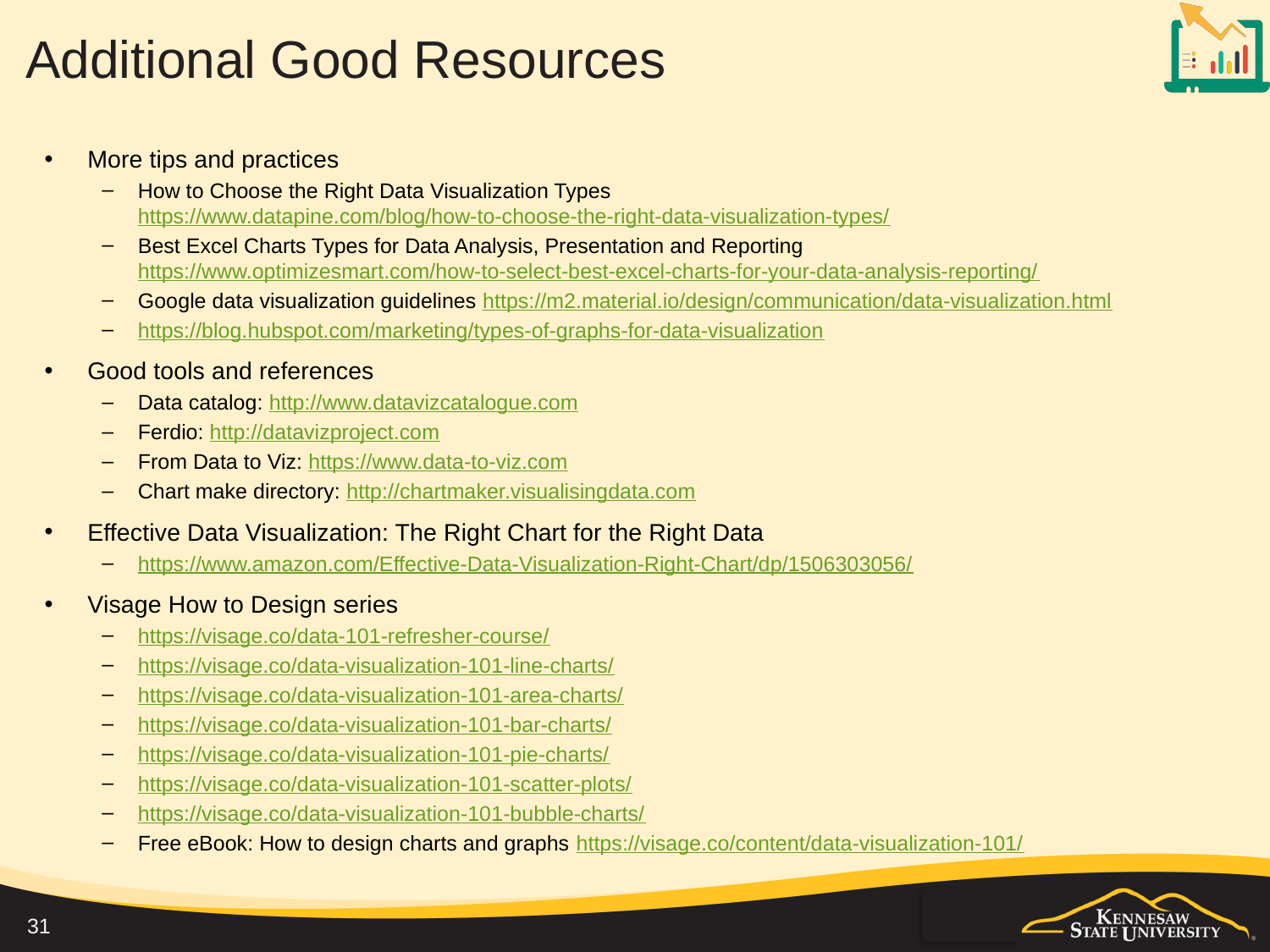

# Additional Good Resources
More tips and practices
How to Choose the Right Data Visualization Types https://www.datapine.com/blog/how-to-choose-the-right-data-visualization-types/
Best Excel Charts Types for Data Analysis, Presentation and Reporting https://www.optimizesmart.com/how-to-select-best-excel-charts-for-your-data-analysis-reporting/
Google data visualization guidelines https://m2.material.io/design/communication/data-visualization.html
https://blog.hubspot.com/marketing/types-of-graphs-for-data-visualization
Good tools and references
Data catalog: http://www.datavizcatalogue.com
Ferdio: http://datavizproject.com
From Data to Viz: https://www.data-to-viz.com
Chart make directory: http://chartmaker.visualisingdata.com
Effective Data Visualization: The Right Chart for the Right Data
https://www.amazon.com/Effective-Data-Visualization-Right-Chart/dp/1506303056/
Visage How to Design series
https://visage.co/data-101-refresher-course/
https://visage.co/data-visualization-101-line-charts/
https://visage.co/data-visualization-101-area-charts/
https://visage.co/data-visualization-101-bar-charts/
https://visage.co/data-visualization-101-pie-charts/
https://visage.co/data-visualization-101-scatter-plots/
https://visage.co/data-visualization-101-bubble-charts/
Free eBook: How to design charts and graphs https://visage.co/content/data-visualization-101/

31